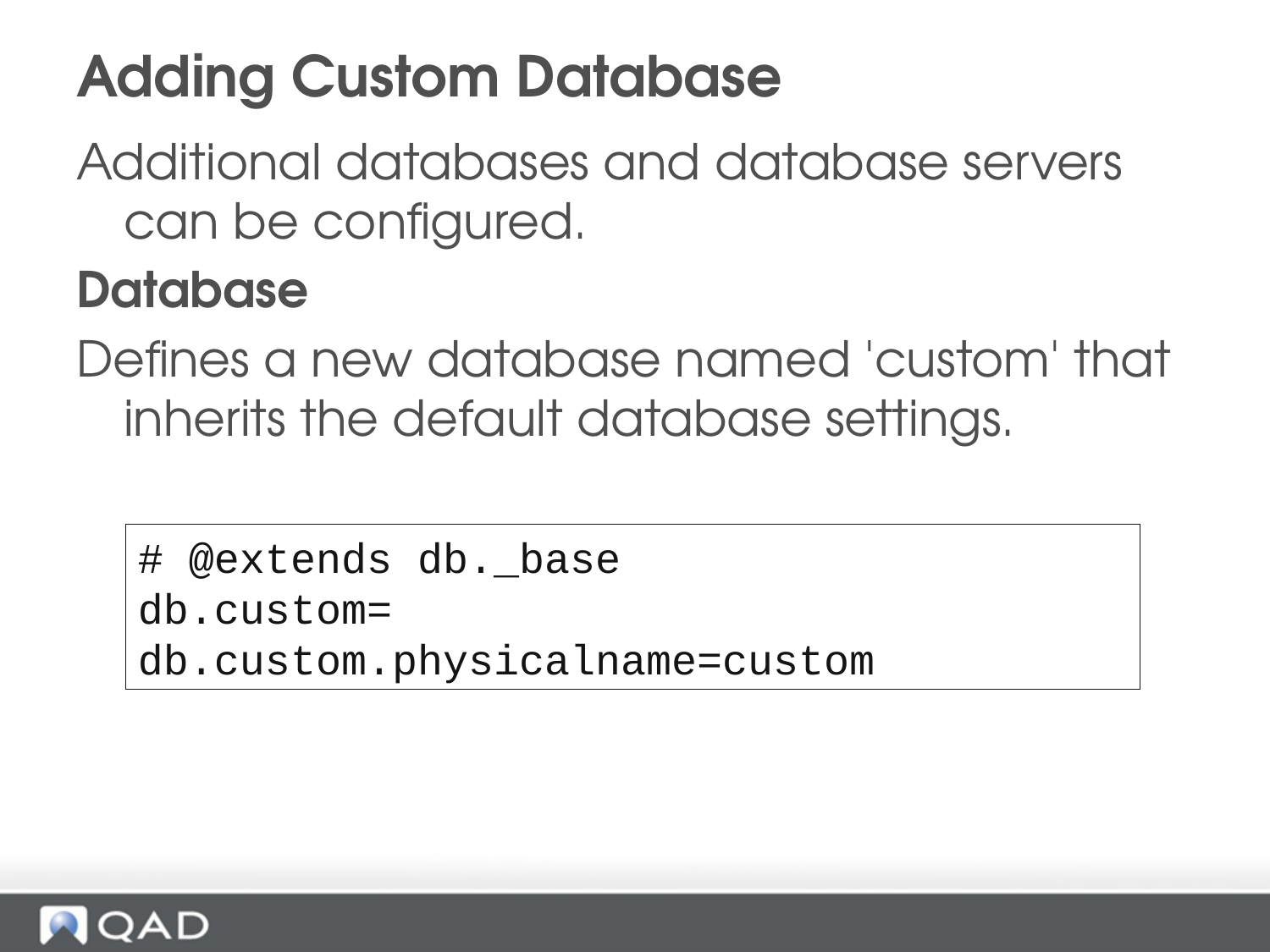

# Adding Custom Database
Additional databases and database servers can be configured.
Database
Defines a new database named 'custom' that inherits the default database settings.
# @extends db._base
db.custom=
db.custom.physicalname=custom